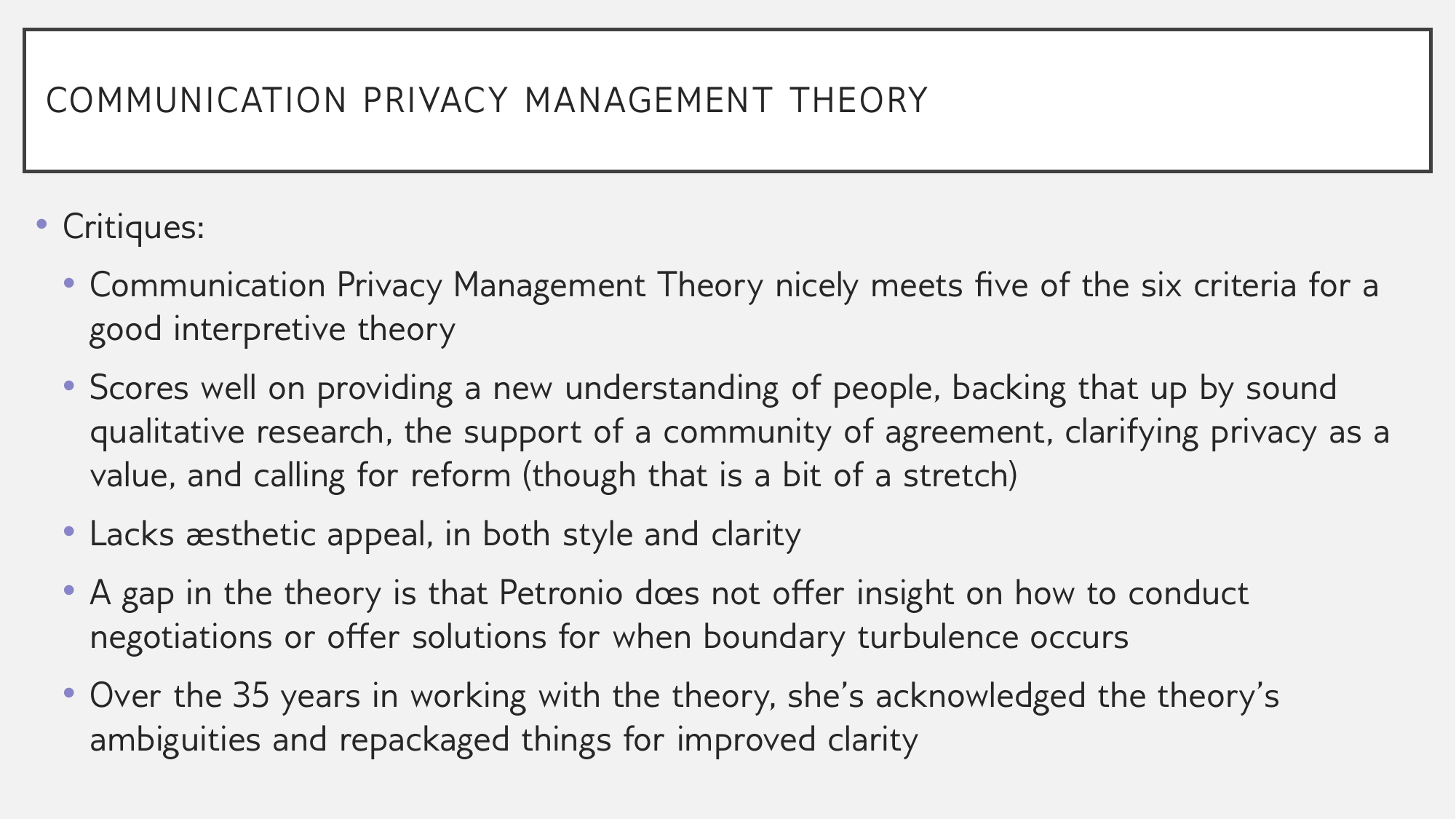

# Communication Privacy Management Theory
Critiques:
Communication Privacy Management Theory nicely meets five of the six criteria for a good interpretive theory
Scores well on providing a new understanding of people, backing that up by sound qualitative research, the support of a community of agreement, clarifying privacy as a value, and calling for reform (though that is a bit of a stretch)
Lacks aesthetic appeal, in both style and clarity
A gap in the theory is that Petronio does not offer insight on how to conduct negotiations or offer solutions for when boundary turbulence occurs
Over the 35 years in working with the theory, she’s acknowledged the theory’s ambiguities and repackaged things for improved clarity